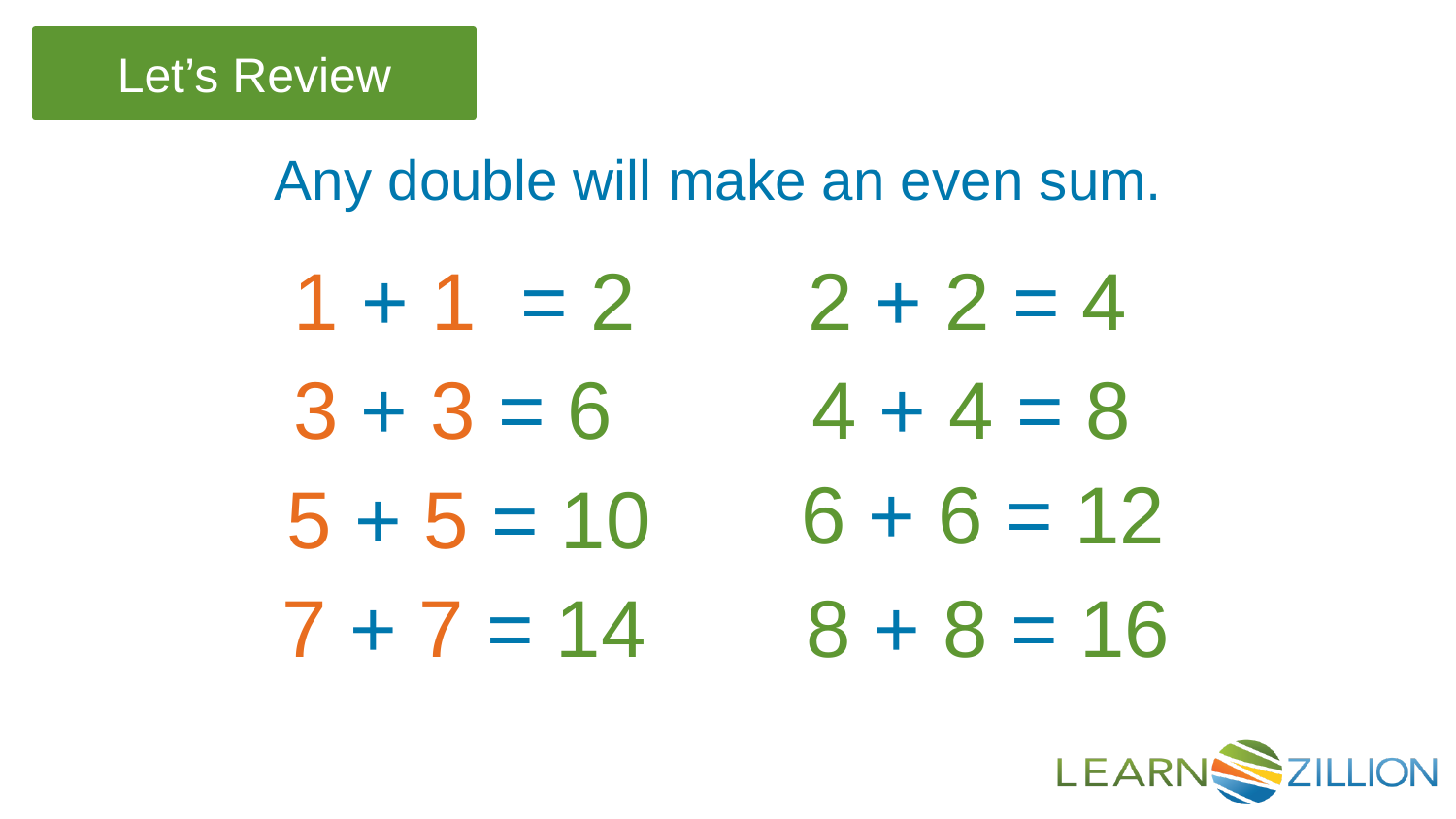

Any double will make an even sum.
1 + 1  = 2
2 + 2 = 4
3 + 3 = 6
4 + 4 = 8
6 + 6 = 12
5 + 5 = 10
7 + 7 = 14
8 + 8 = 16